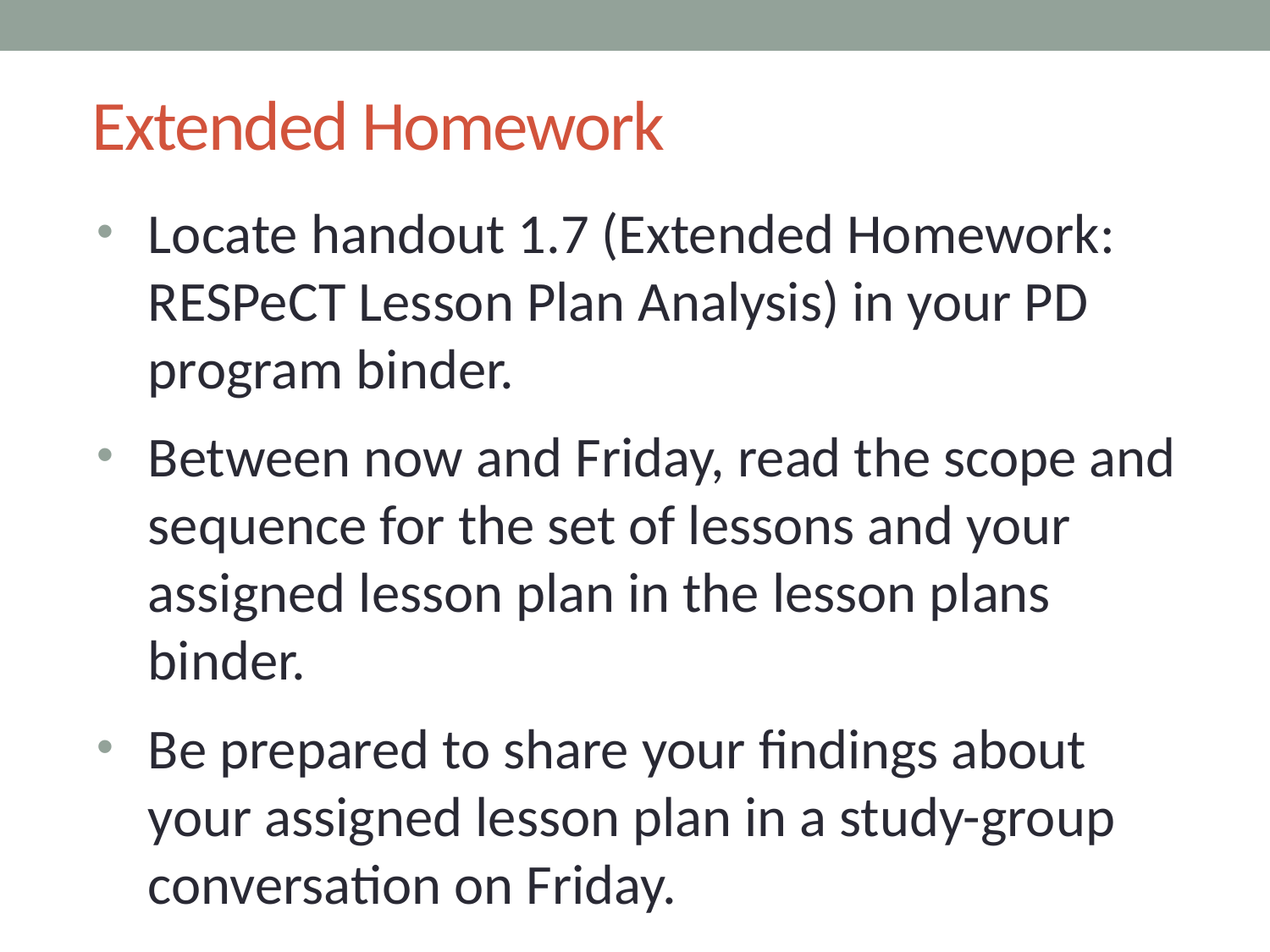

# Extended Homework
Locate handout 1.7 (Extended Homework: RESPeCT Lesson Plan Analysis) in your PD program binder.
Between now and Friday, read the scope and sequence for the set of lessons and your assigned lesson plan in the lesson plans
binder.
Be prepared to share your findings about
your assigned lesson plan in a study-group conversation on Friday.